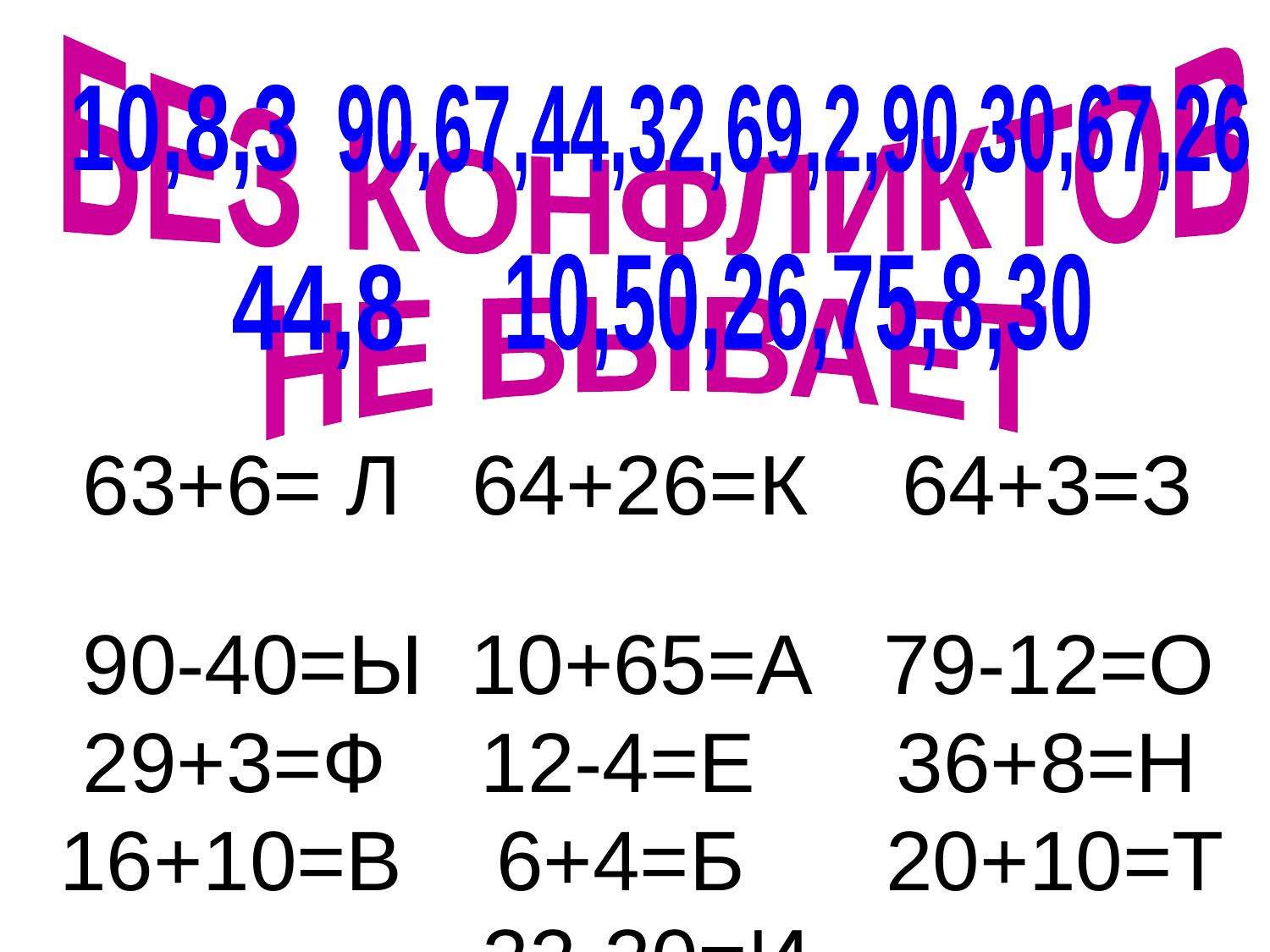

БЕЗ КОНФЛИКТОВ
 НЕ БЫВАЕТ
10,8,3
90,67,44,32,69,2,90,30,67,26
10,50,26,75,8,30
44,8
   63+6= Л   64+26=К    64+3=З
   90-40=Ы  10+65=А   79-12=О
   29+3=Ф    12-4=Е      36+8=Н
  16+10=В    6+4=Б      20+10=Т
                    22-20=И